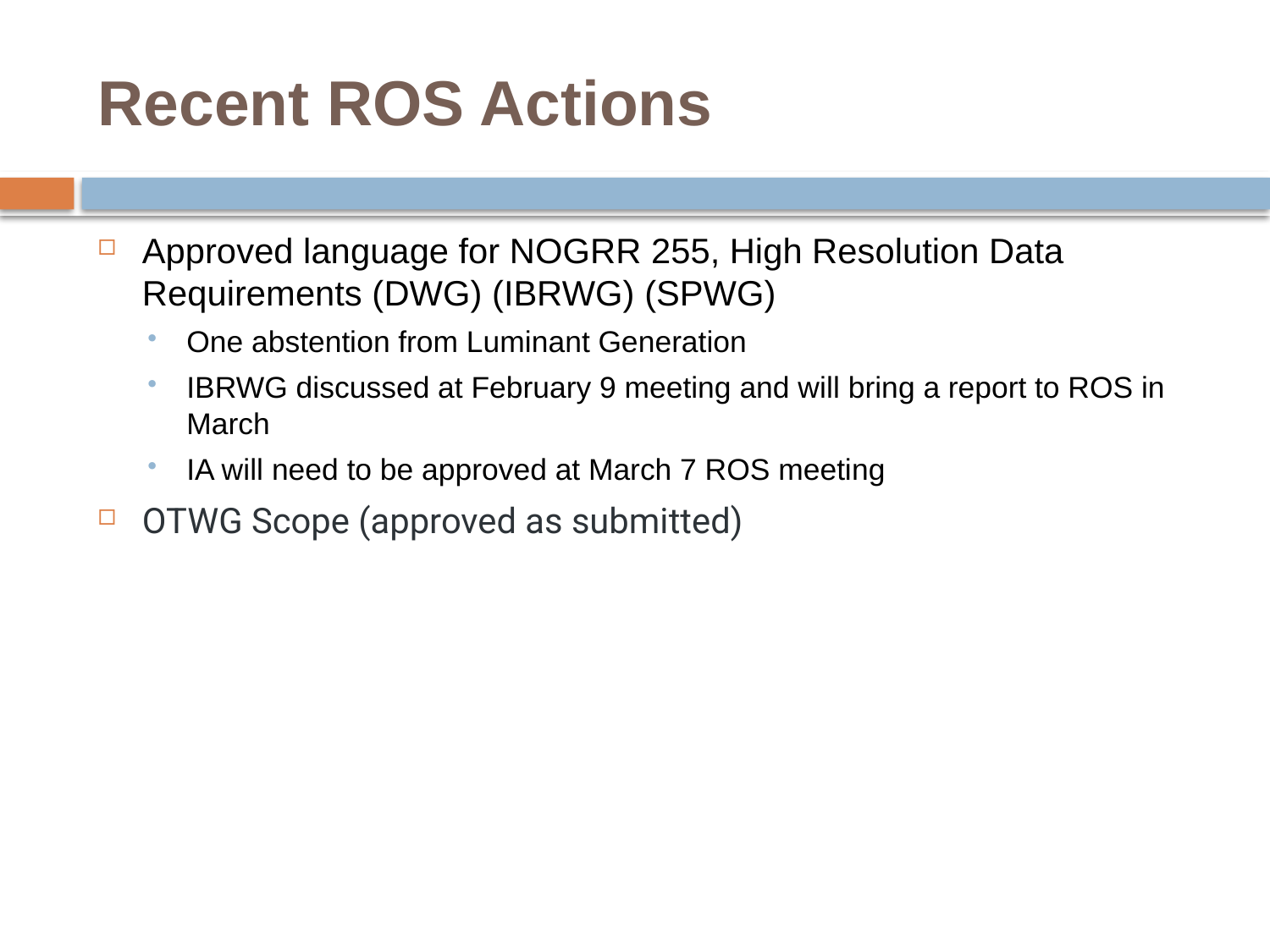

# Recent ROS Actions
Approved language for NOGRR 255, High Resolution Data Requirements (DWG) (IBRWG) (SPWG)
One abstention from Luminant Generation
IBRWG discussed at February 9 meeting and will bring a report to ROS in March
IA will need to be approved at March 7 ROS meeting
OTWG Scope (approved as submitted)